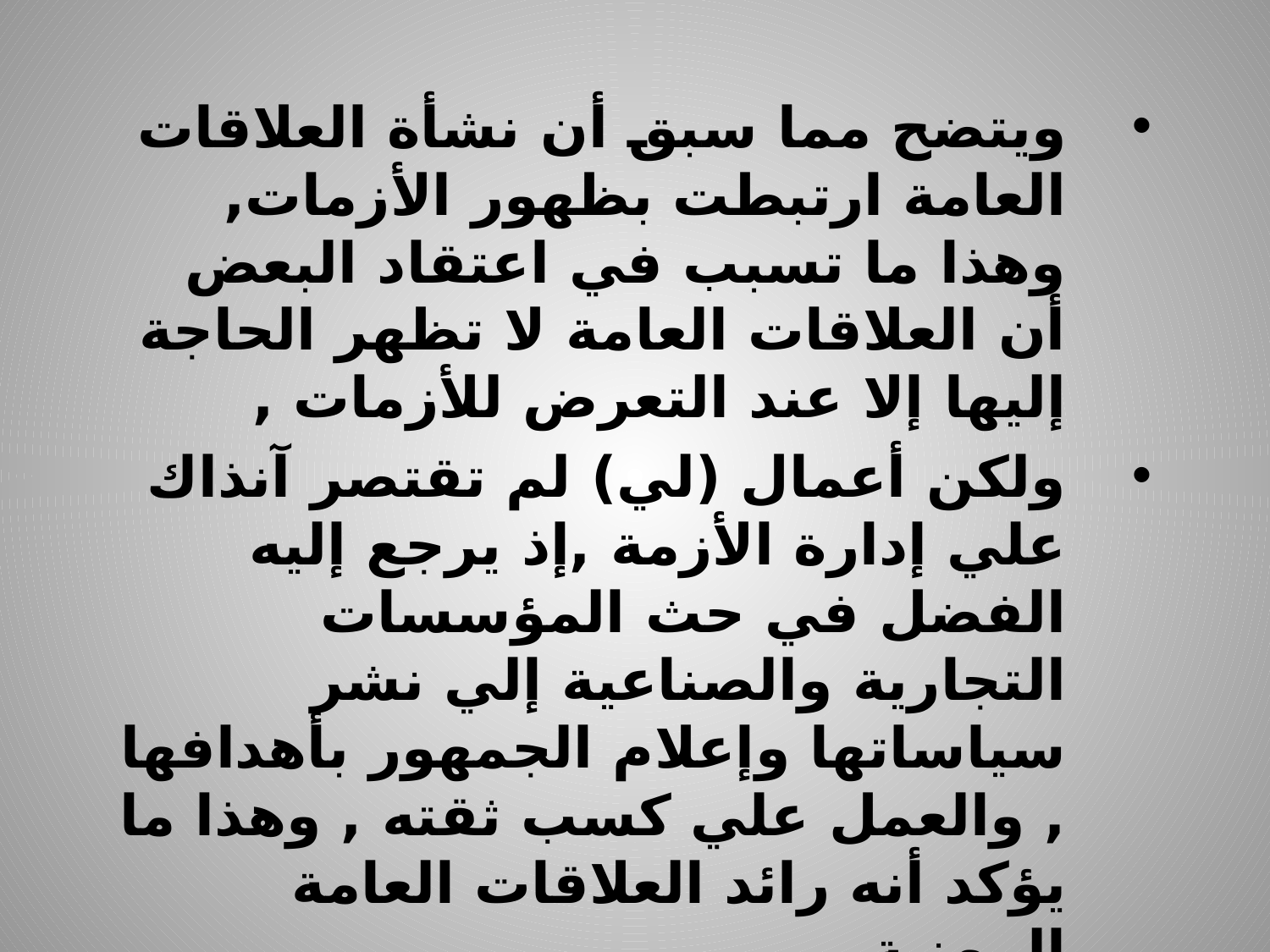

ويتضح مما سبق أن نشأة العلاقات العامة ارتبطت بظهور الأزمات, وهذا ما تسبب في اعتقاد البعض أن العلاقات العامة لا تظهر الحاجة إليها إلا عند التعرض للأزمات ,
ولكن أعمال (لي) لم تقتصر آنذاك علي إدارة الأزمة ,إذ يرجع إليه الفضل في حث المؤسسات التجارية والصناعية إلي نشر سياساتها وإعلام الجمهور بأهدافها , والعمل علي كسب ثقته , وهذا ما يؤكد أنه رائد العلاقات العامة المهنية   .